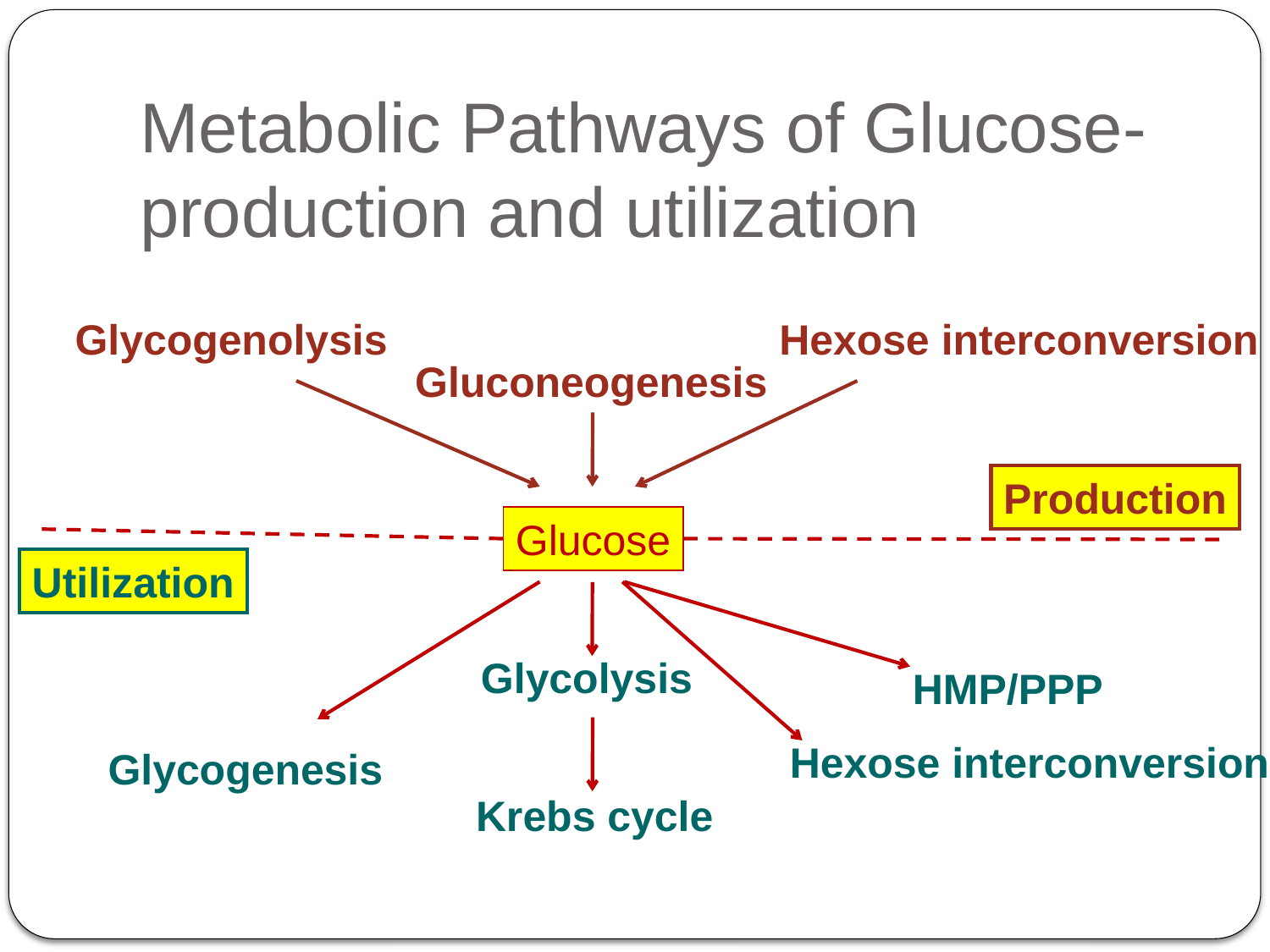

# Metabolic Pathways of Glucose- production and utilization
Glycogenolysis
Hexose interconversion
Gluconeogenesis
Production
Glucose
Utilization
Glycolysis
HMP/PPP
Hexose interconversion
Glycogenesis
Krebs cycle